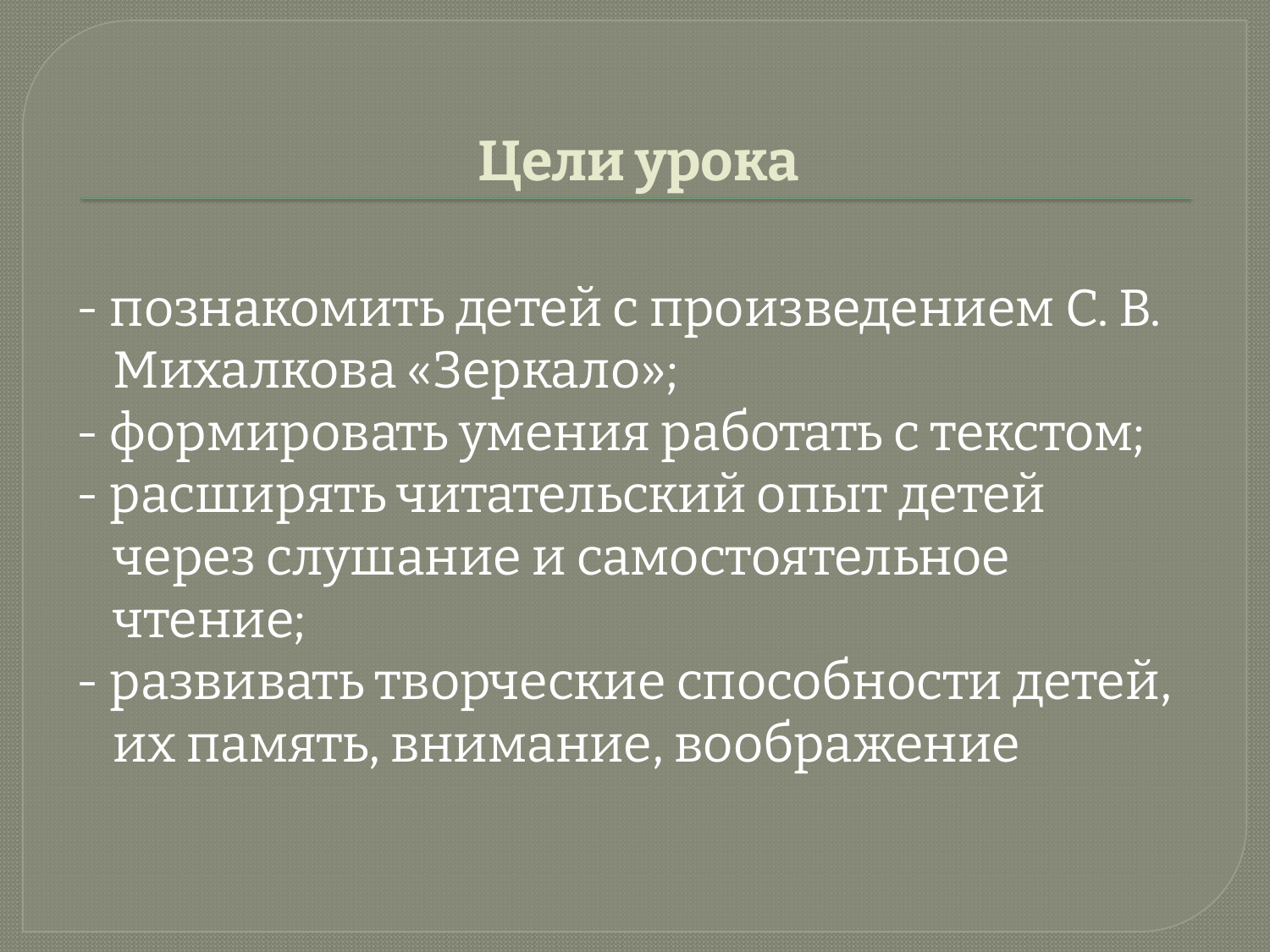

# Цели урока
- познакомить детей с произведением С. В. Михалкова «Зеркало»;
- формировать умения работать с текстом;
- расширять читательский опыт детей через слушание и самостоятельное чтение;
- развивать творческие способности детей, их память, внимание, воображение